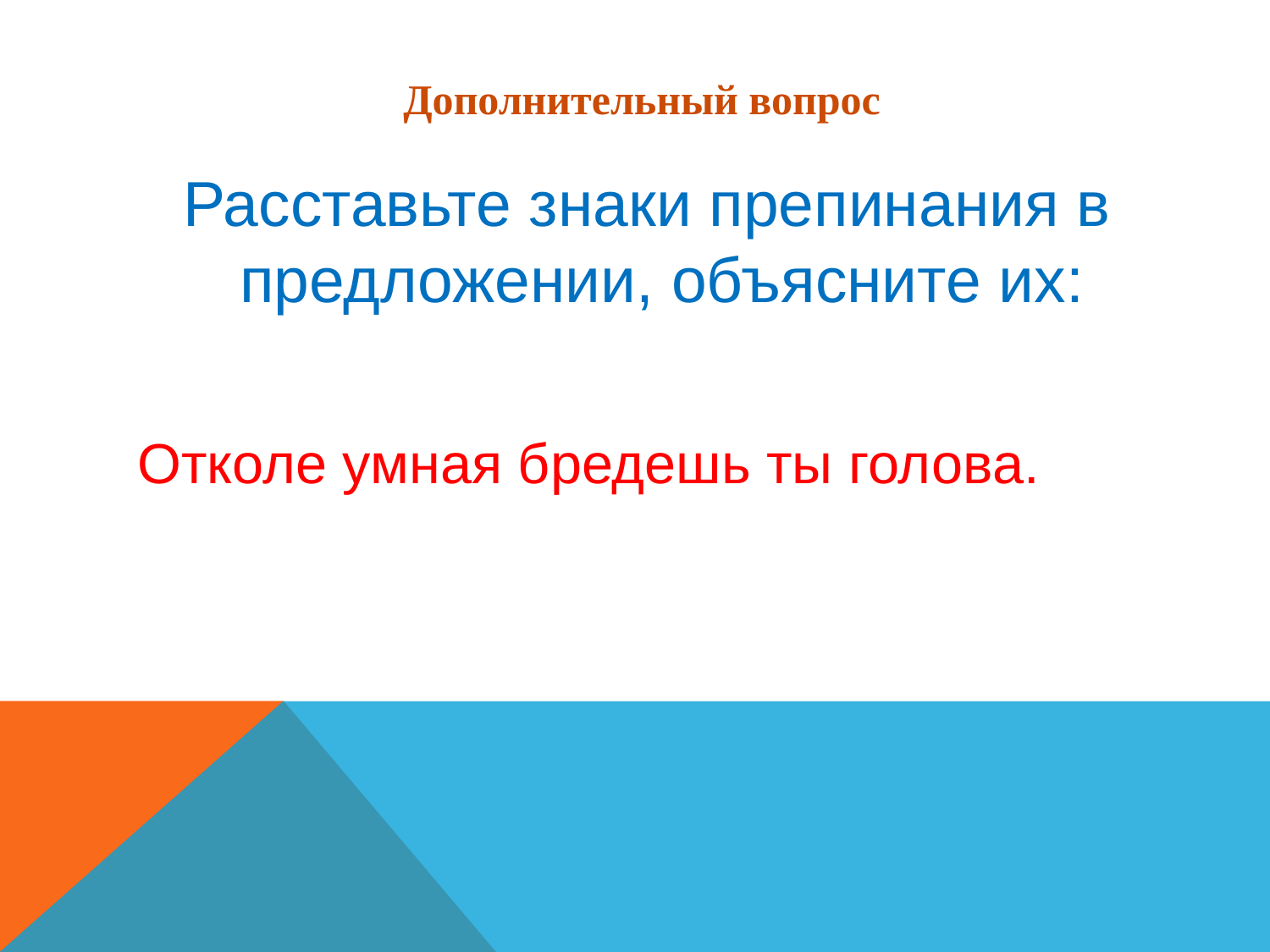

Дополнительный вопрос
Расставьте знаки препинания в предложении, объясните их:

Отколе умная бредешь ты голова.